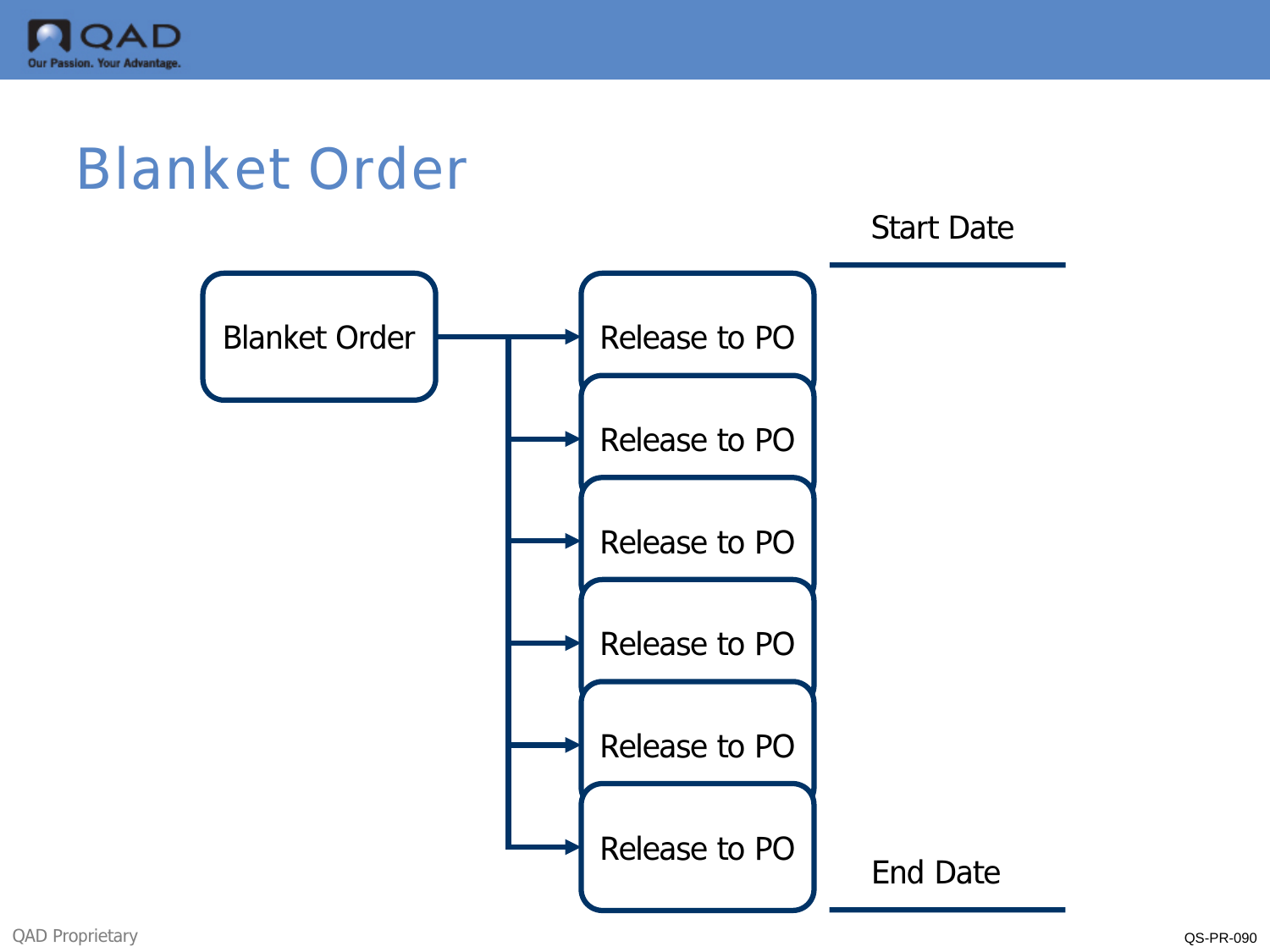

Blanket Order
Start Date

Blanket Order
Release to PO
Release to PO
Release to PO
Release to PO
Release to PO
Release to PO
End Date

QS-PR-090